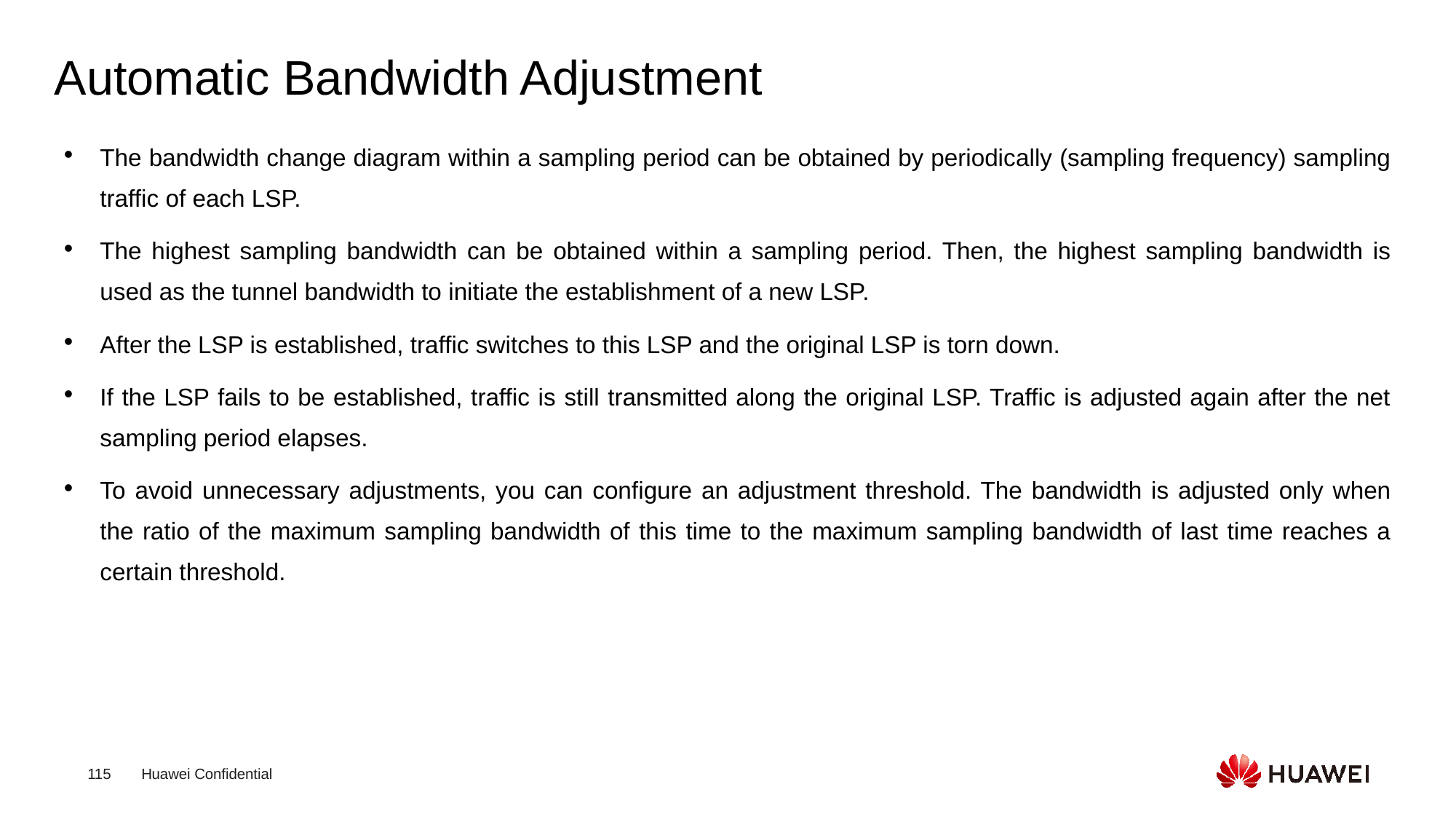

# Automatic Bandwidth Adjustment
The bandwidth change diagram within a sampling period can be obtained by periodically (sampling frequency) sampling traffic of each LSP.
The highest sampling bandwidth can be obtained within a sampling period. Then, the highest sampling bandwidth is used as the tunnel bandwidth to initiate the establishment of a new LSP.
After the LSP is established, traffic switches to this LSP and the original LSP is torn down.
If the LSP fails to be established, traffic is still transmitted along the original LSP. Traffic is adjusted again after the net sampling period elapses.
To avoid unnecessary adjustments, you can configure an adjustment threshold. The bandwidth is adjusted only when the ratio of the maximum sampling bandwidth of this time to the maximum sampling bandwidth of last time reaches a certain threshold.